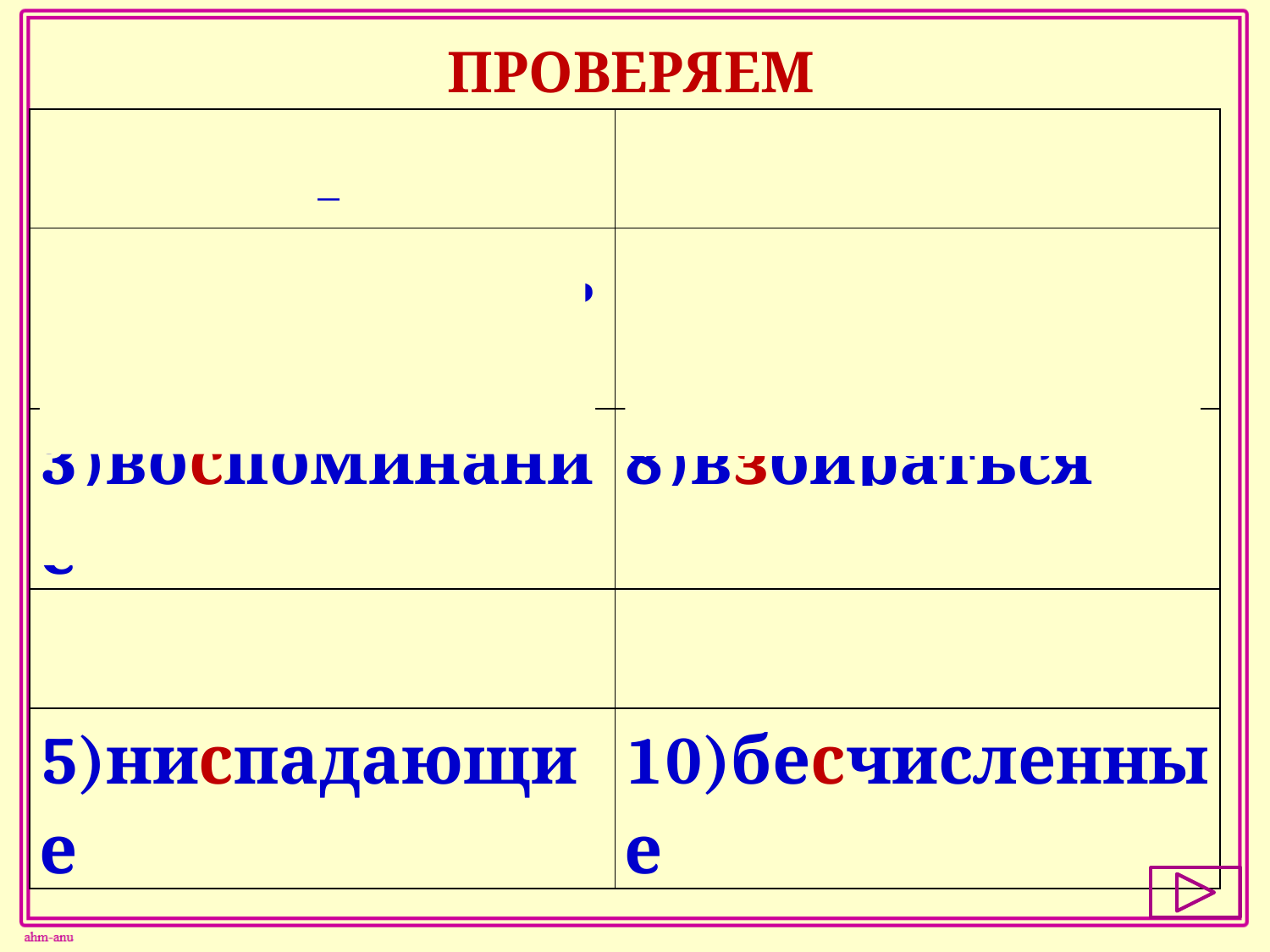

ПРОВЕРЯЕМ
| 1)безмерно | 6)бесценный |
| --- | --- |
| 2)использовать | 7)бесшумный |
| 3)воспоминание | 8)взбираться |
| 4)разжигать | 9)растопить |
| 5)ниспадающие | 10)бесчисленные |